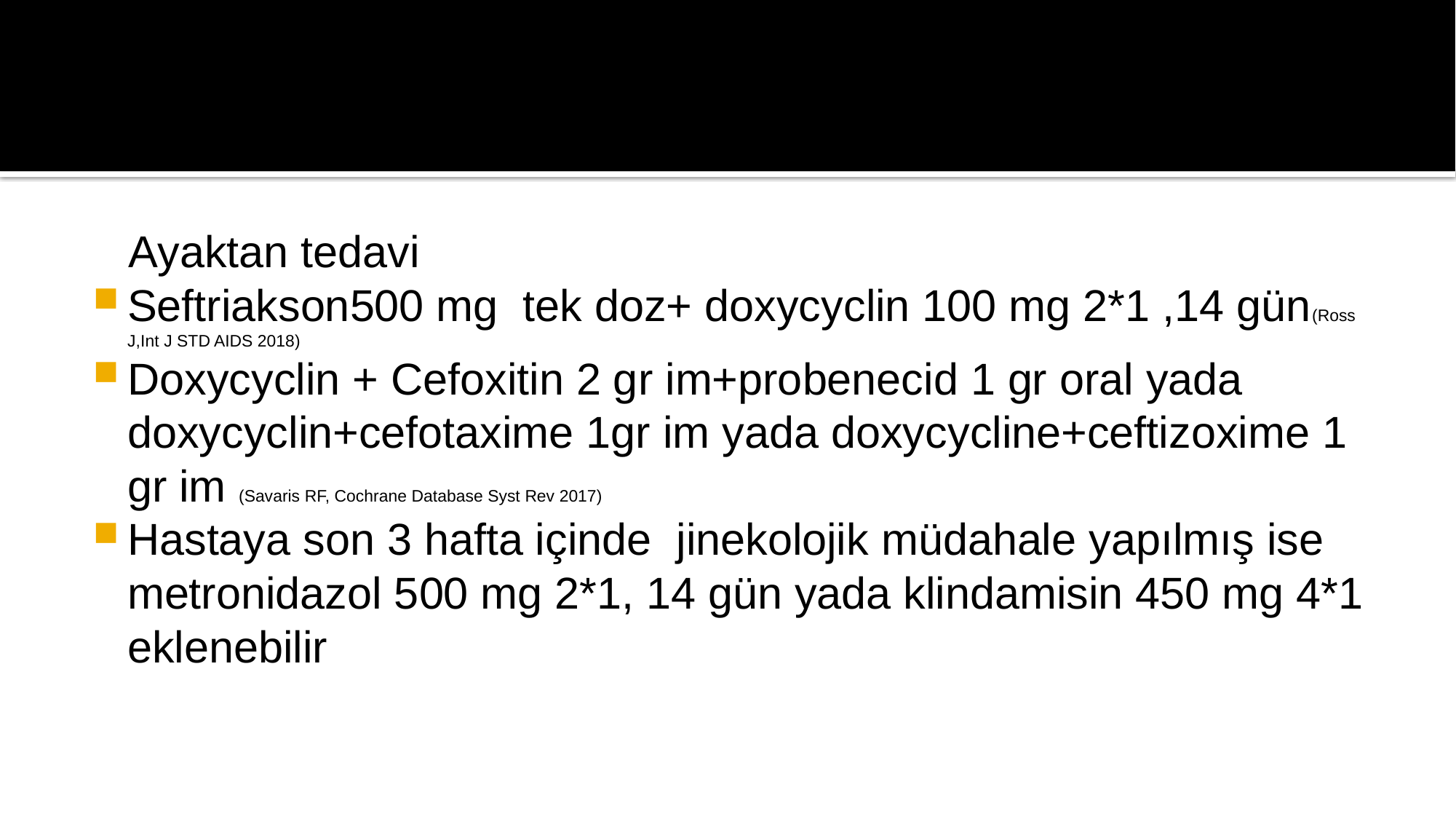

Ayaktan tedavi
Seftriakson500 mg  tek doz+ doxycyclin 100 mg 2*1 ,14 gün(Ross J,Int J STD AIDS 2018)
Doxycyclin + Cefoxitin 2 gr im+probenecid 1 gr oral yada doxycyclin+cefotaxime 1gr im yada doxycycline+ceftizoxime 1 gr im (Savaris RF, Cochrane Database Syst Rev 2017)
Hastaya son 3 hafta içinde  jinekolojik müdahale yapılmış ise metronidazol 500 mg 2*1, 14 gün yada klindamisin 450 mg 4*1 eklenebilir